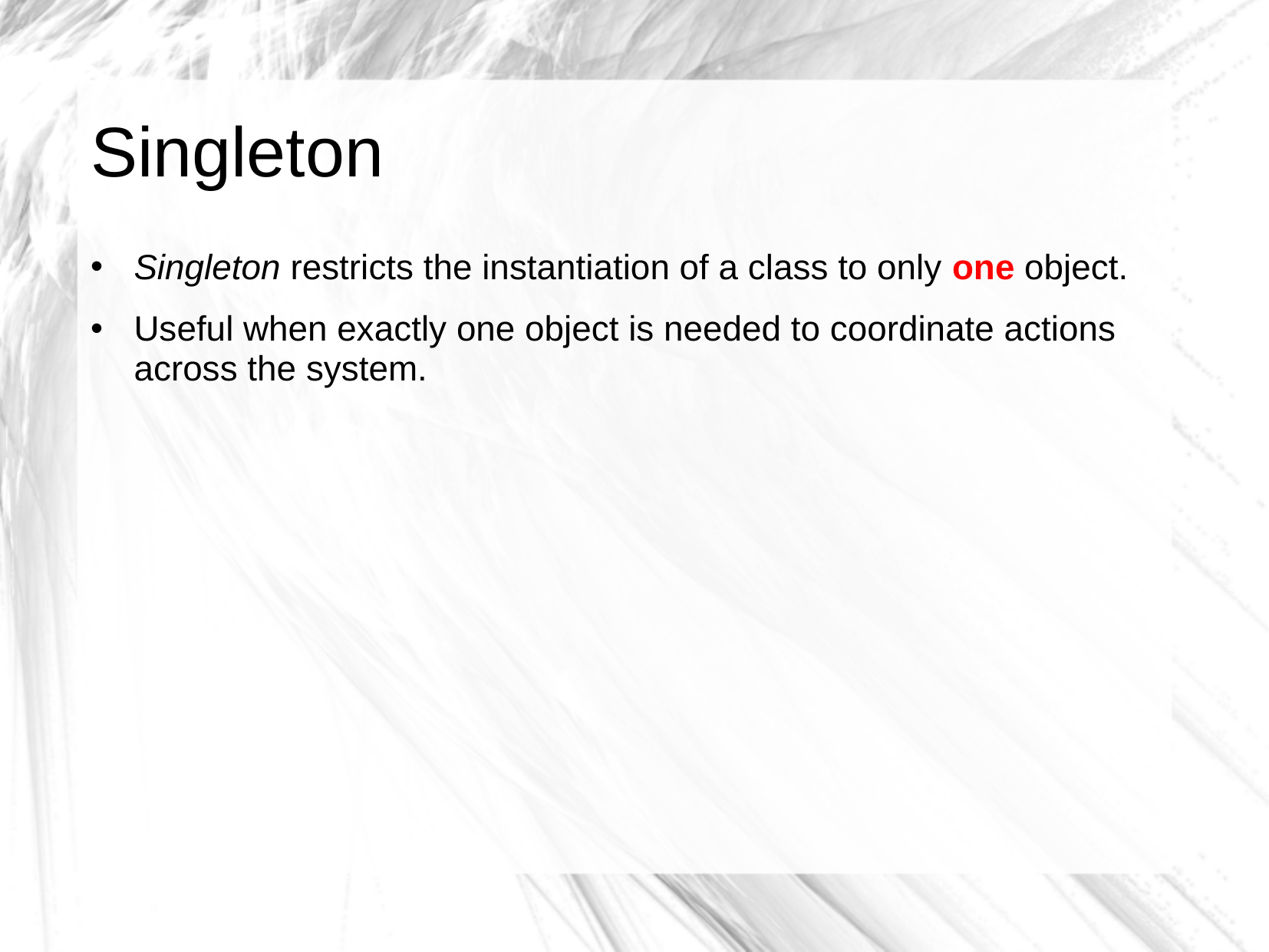

# Singleton
Singleton restricts the instantiation of a class to only one object.
Useful when exactly one object is needed to coordinate actions across the system.